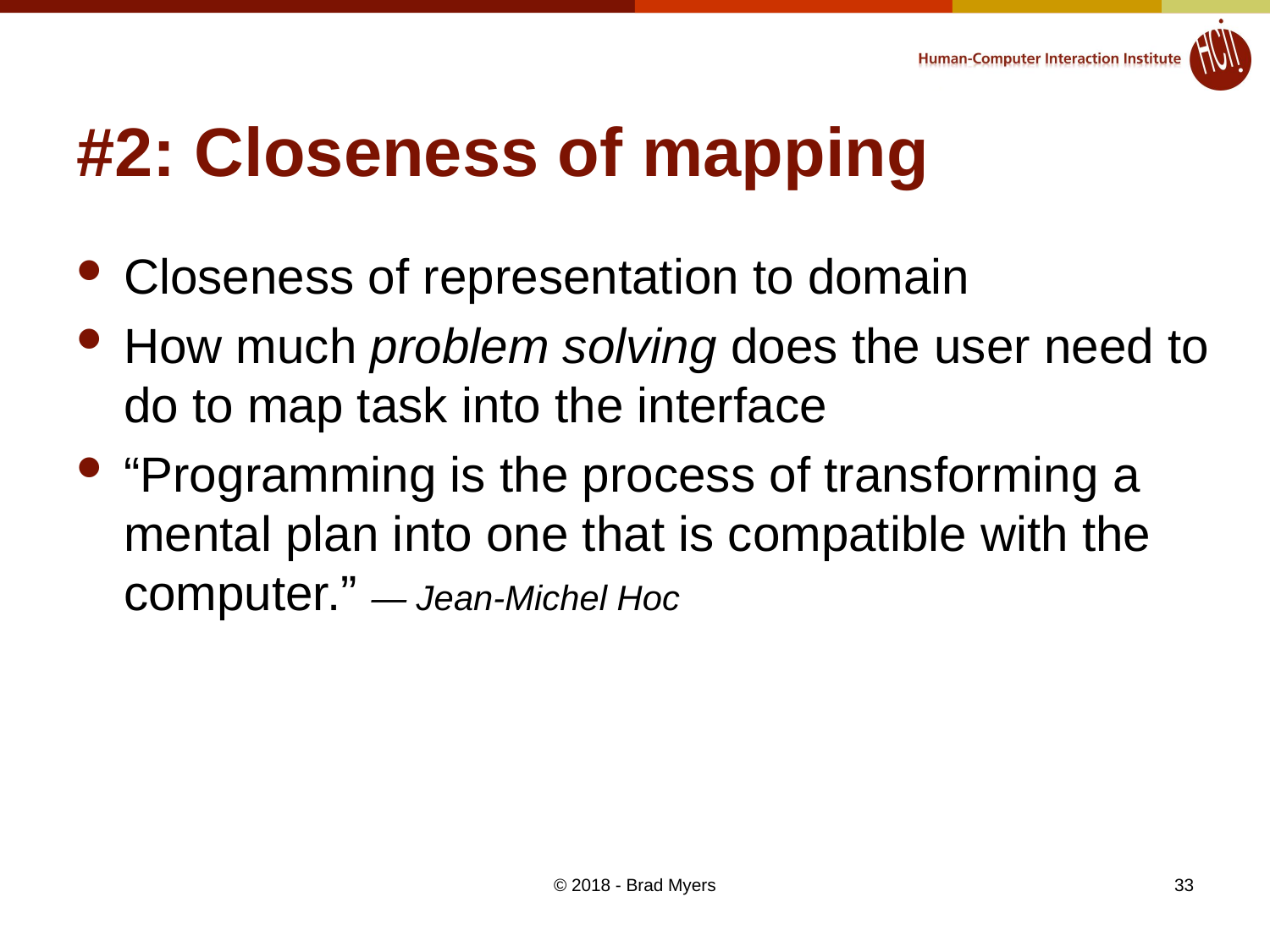

# #2: Closeness of mapping
Closeness of representation to domain
How much problem solving does the user need to do to map task into the interface
“Programming is the process of transforming a mental plan into one that is compatible with the computer.” — Jean-Michel Hoc
© 2018 - Brad Myers
33